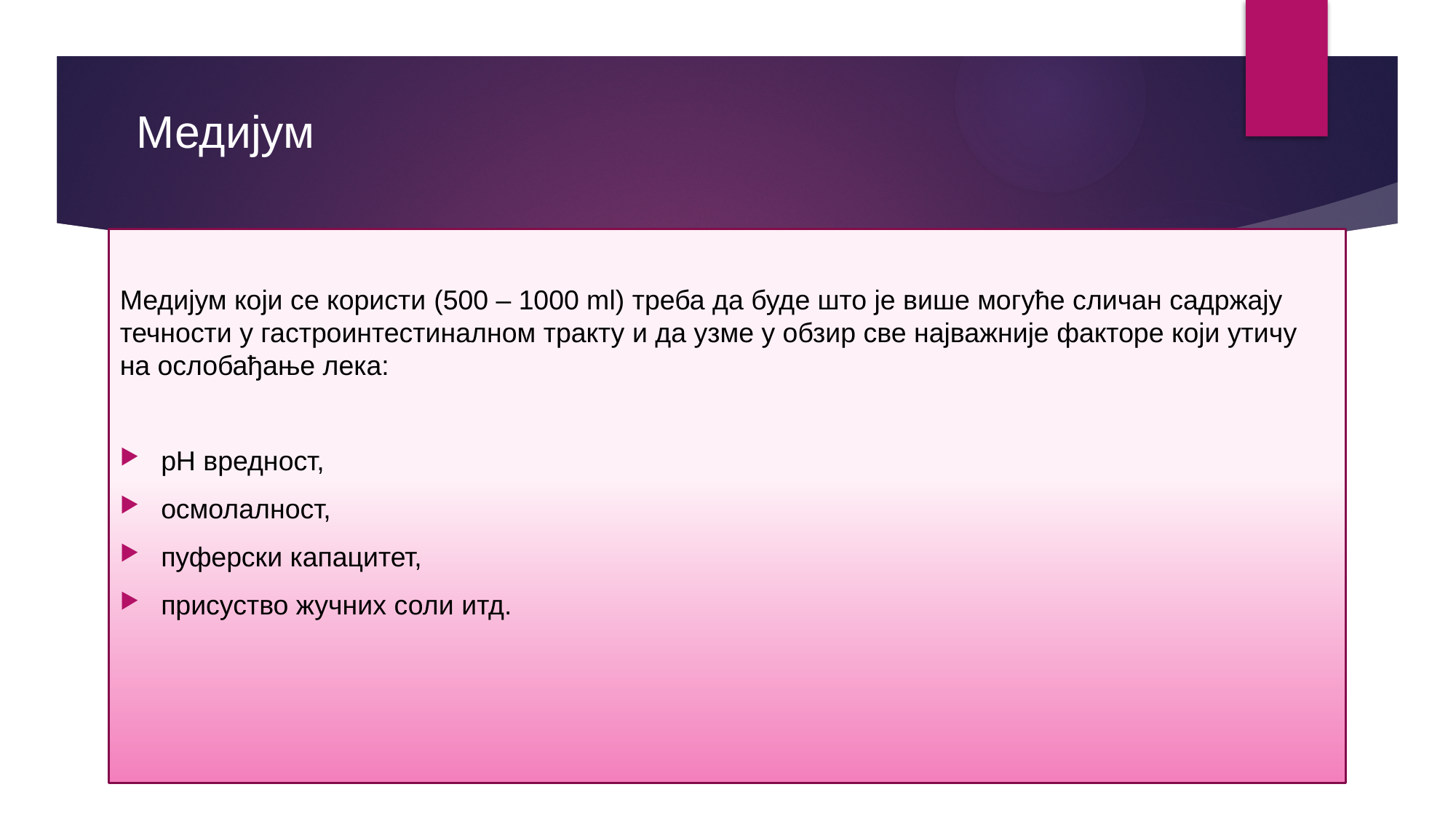

Медијум

Медијум који се користи (500 – 1000 ml) треба да буде што је више могуће сличан садржају течности у гастроинтестиналном тракту и да узме у обзир све најважније факторе који утичу на ослобађање лека:

pH вредност,
осмолалност,
пуферски капацитет,
присуство жучних соли итд.